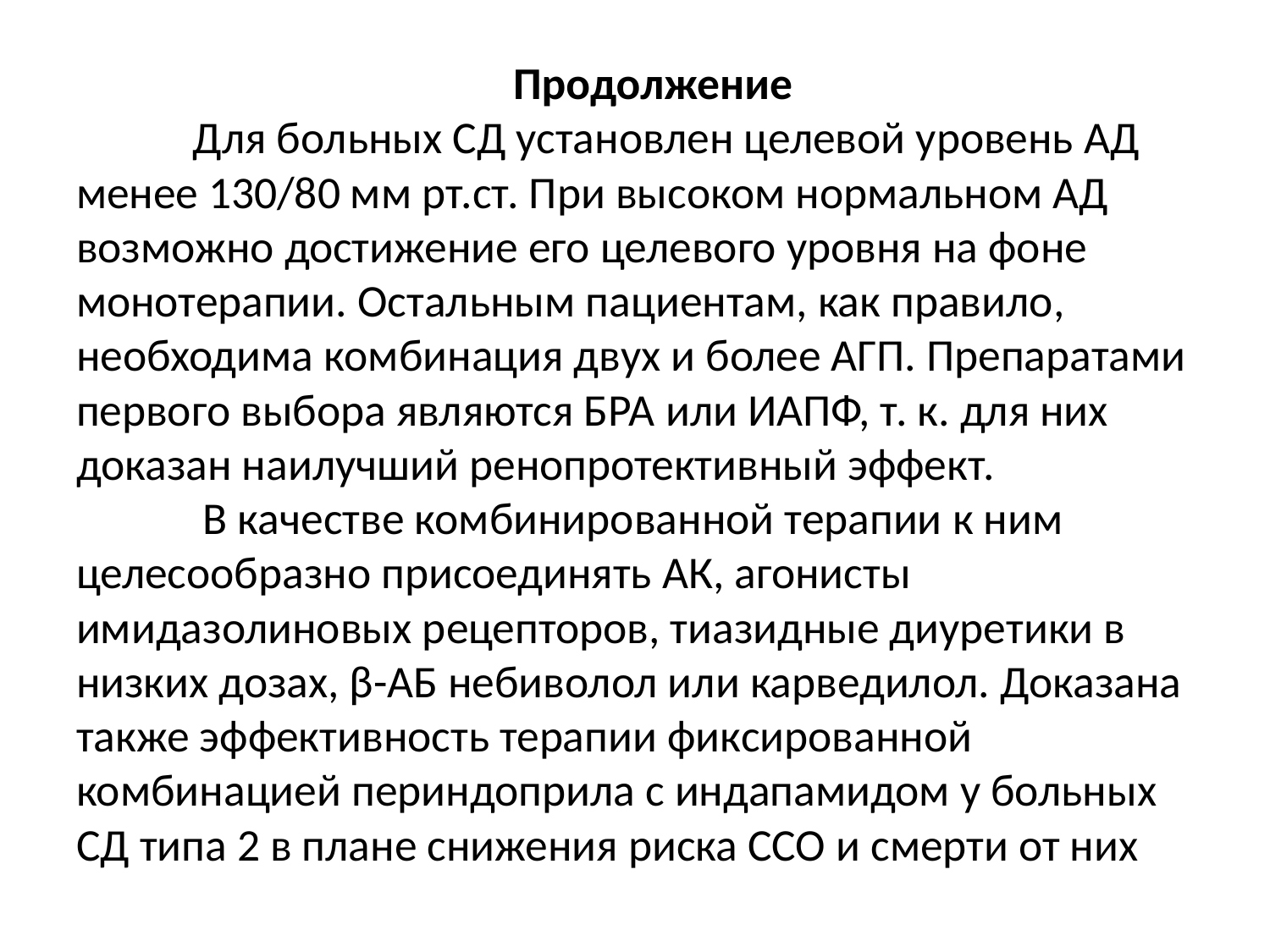

# Продолжение Для больных СД установлен целевой уровень АД менее 130/80 мм рт.ст. При высоком нормальном АД возможно достижение его целевого уровня на фоне монотерапии. Остальным пациентам, как правило, необходима комбинация двух и более АГП. Препаратами первого выбора являются БРА или ИАПФ, т. к. для них доказан наилучший ренопротективный эффект. В качестве комбинированной терапии к ним целесообразно присоединять АК, агонисты имидазолиновых рецепторов, тиазидные диуретики в низких дозах, β-АБ небиволол или карведилол. Доказана также эффективность терапии фиксированной комбинацией периндоприла с индапамидом у больных СД типа 2 в плане снижения риска ССО и смерти от них